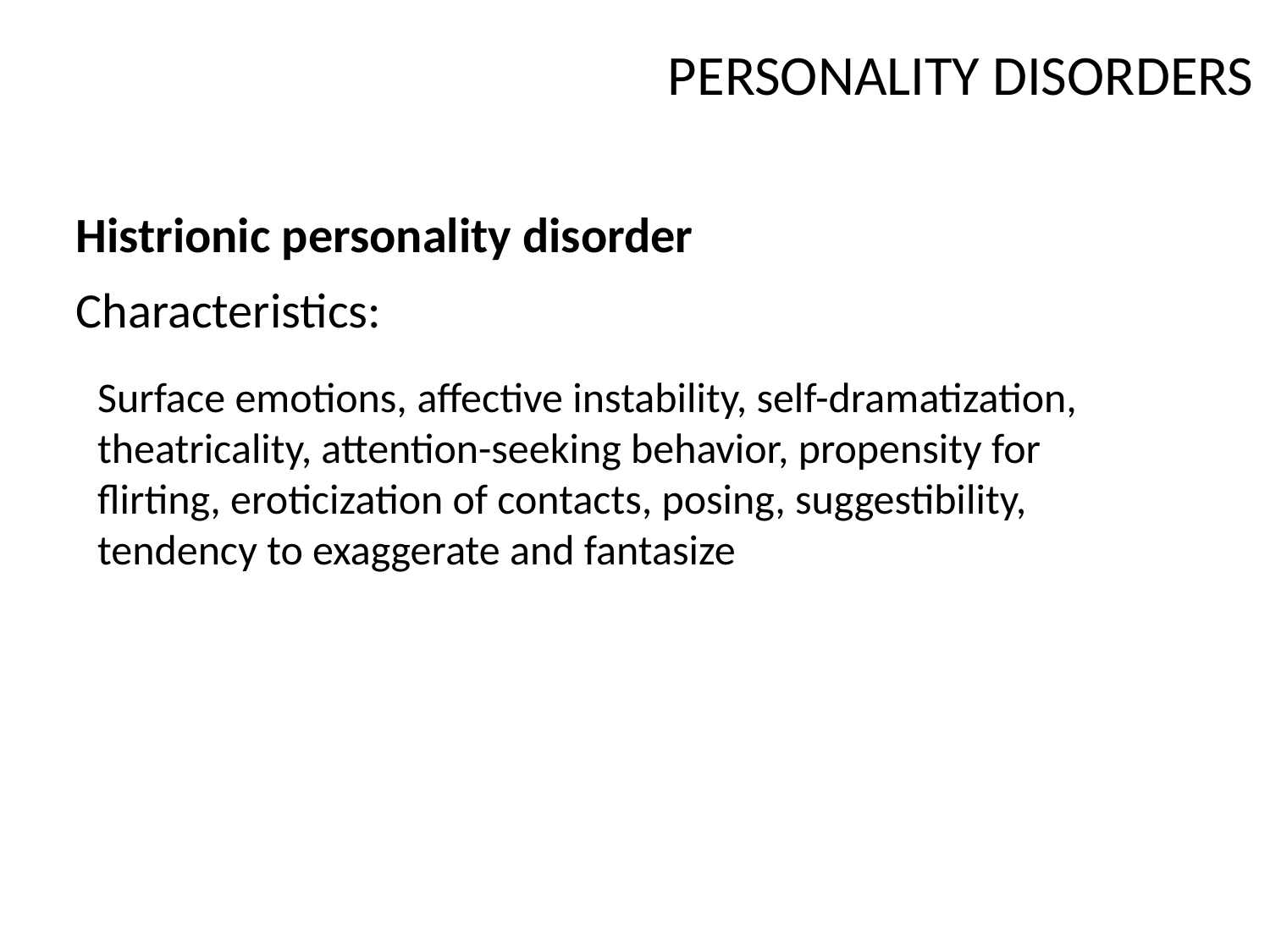

PERSONALITY DISORDERS
#
Histrionic personality disorder
Characteristics:

Surface emotions, affective instability, self-dramatization, theatricality, attention-seeking behavior, propensity for flirting, eroticization of contacts, posing, suggestibility, tendency to exaggerate and fantasize